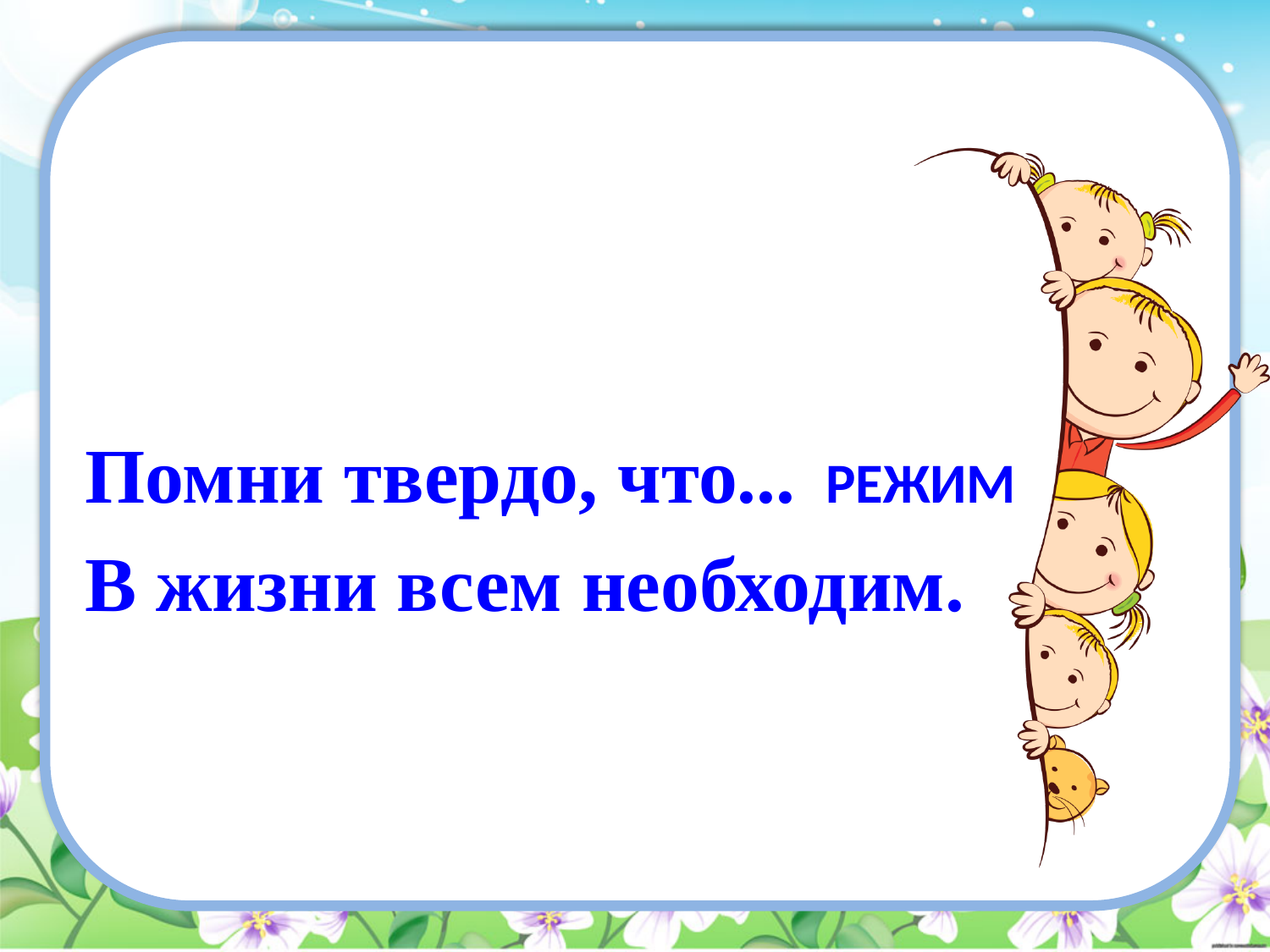

#

Помни твердо, что...
В жизни всем необходим.

РЕЖИМ